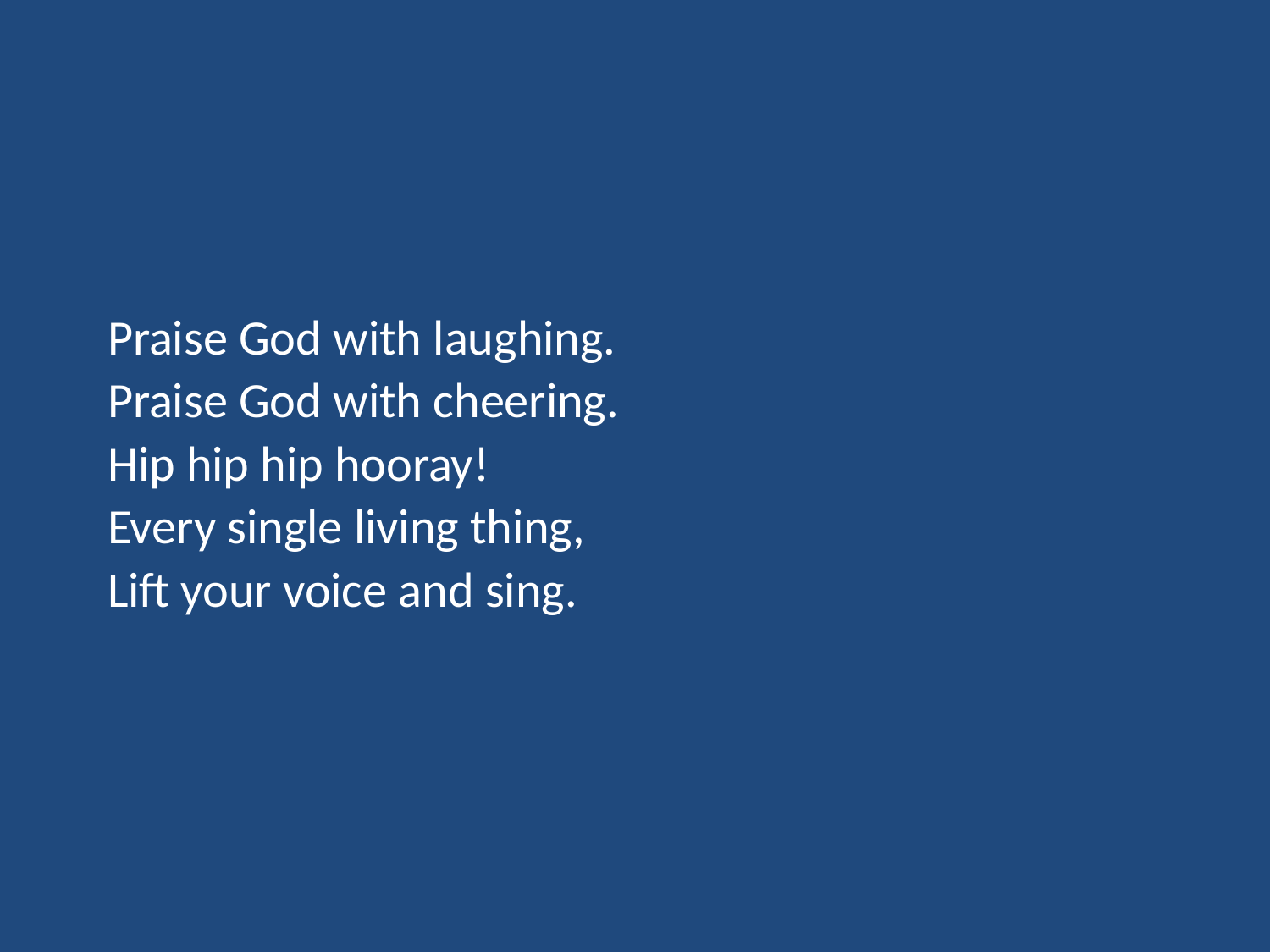

Praise God with laughing.
Praise God with cheering.
Hip hip hip hooray!
Every single living thing,
Lift your voice and sing.